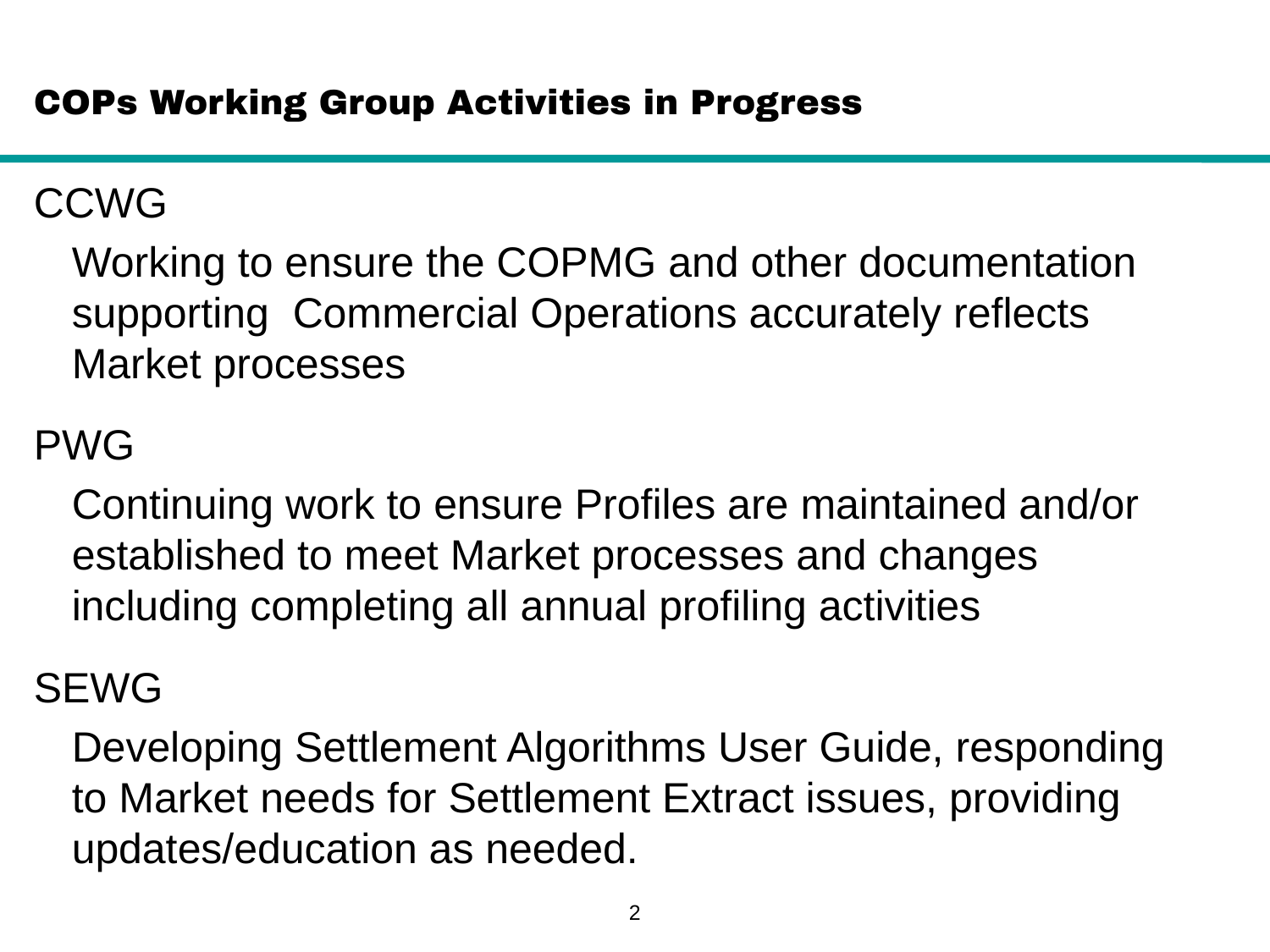

COPs Working Group Activities in Progress
CCWG
	Working to ensure the COPMG and other documentation supporting  Commercial Operations accurately reflects Market processes

PWG
	Continuing work to ensure Profiles are maintained and/or established to meet Market processes and changes including completing all annual profiling activities

SEWG
	Developing Settlement Algorithms User Guide, responding to Market needs for Settlement Extract issues, providing updates/education as needed.

2